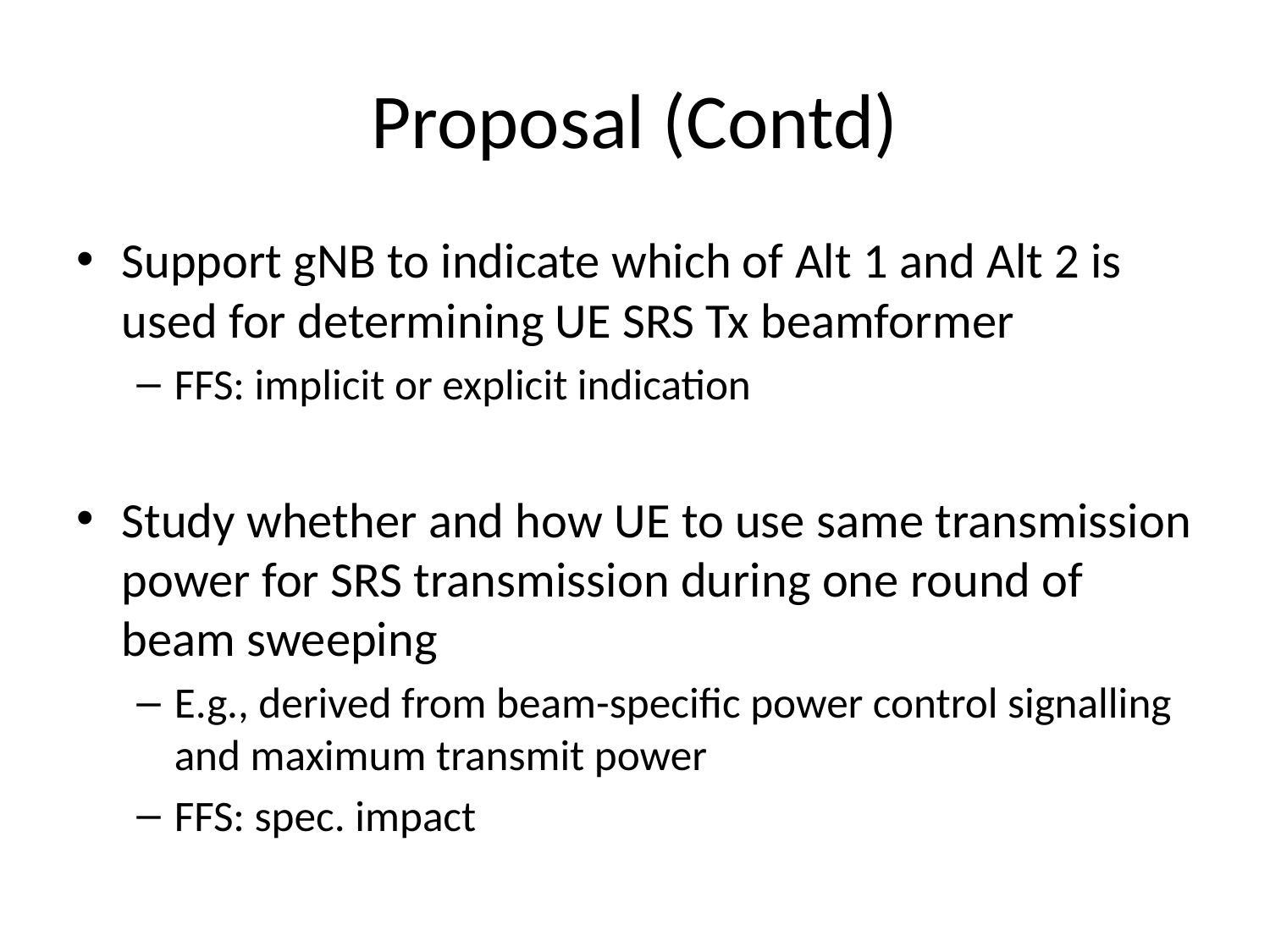

# Proposal (Contd)
Support gNB to indicate which of Alt 1 and Alt 2 is used for determining UE SRS Tx beamformer
FFS: implicit or explicit indication

Study whether and how UE to use same transmission power for SRS transmission during one round of beam sweeping
E.g., derived from beam-specific power control signalling and maximum transmit power
FFS: spec. impact